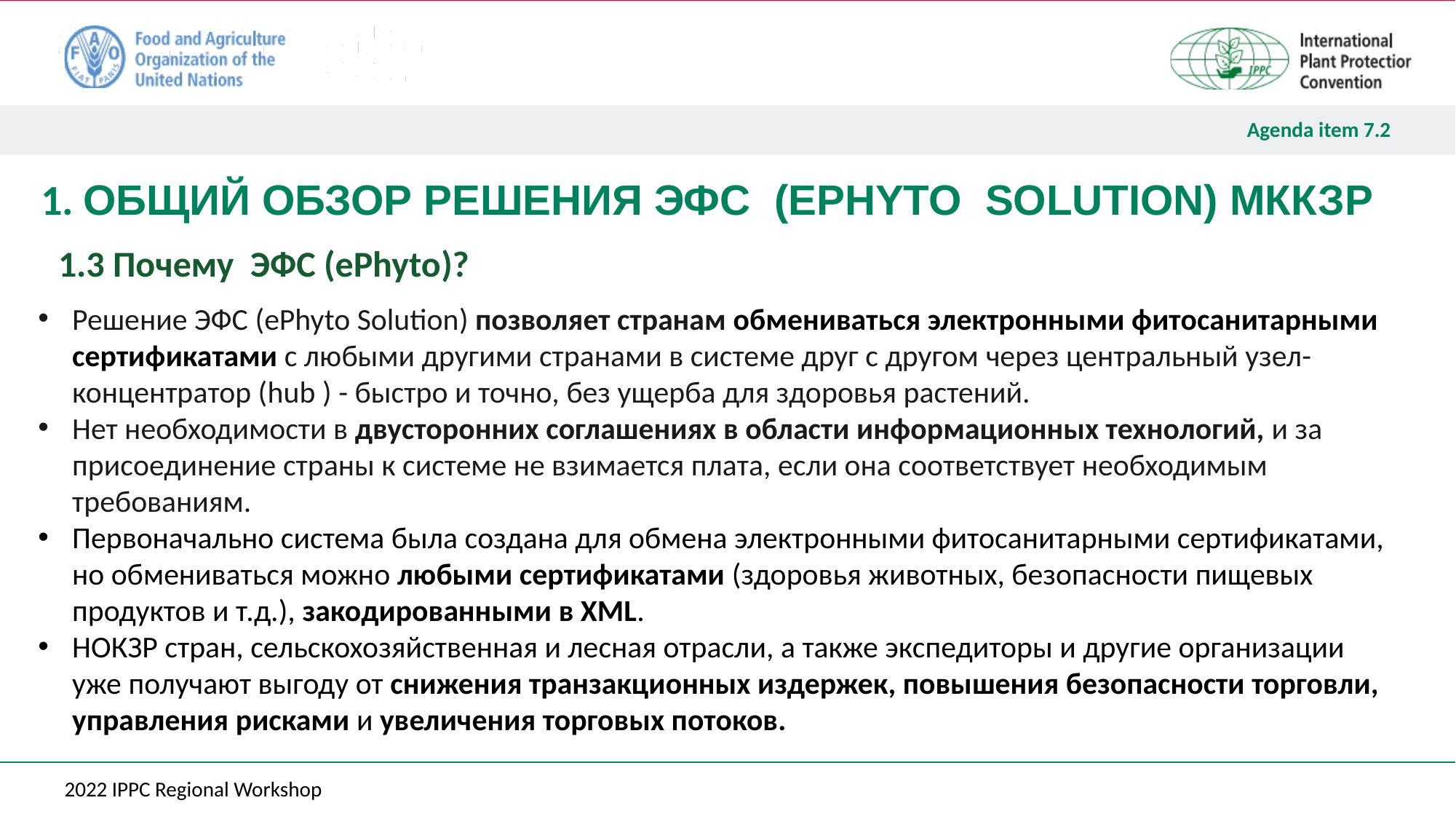

1. ОБЩИЙ ОБЗОР РЕШЕНИЯ ЭФС  (EPHYTO  SOLUTION) МККЗР
# 1.3 Почему  ЭФС (ePhyto)?
Решение ЭФС (ePhyto Solution) позволяет странам обмениваться электронными фитосанитарными сертификатами с любыми другими странами в системе друг с другом через центральный узел-концентратор (hub ) - быстро и точно, без ущерба для здоровья растений.
Нет необходимости в двусторонних соглашениях в области информационных технологий, и за присоединение страны к системе не взимается плата, если она соответствует необходимым требованиям.
Первоначально система была создана для обмена электронными фитосанитарными сертификатами, но обмениваться можно любыми сертификатами (здоровья животных, безопасности пищевых продуктов и т.д.), закодированными в XML.
НОКЗР стран, сельскохозяйственная и лесная отрасли, а также экспедиторы и другие организации уже получают выгоду от снижения транзакционных издержек, повышения безопасности торговли, управления рисками и увеличения торговых потоков.